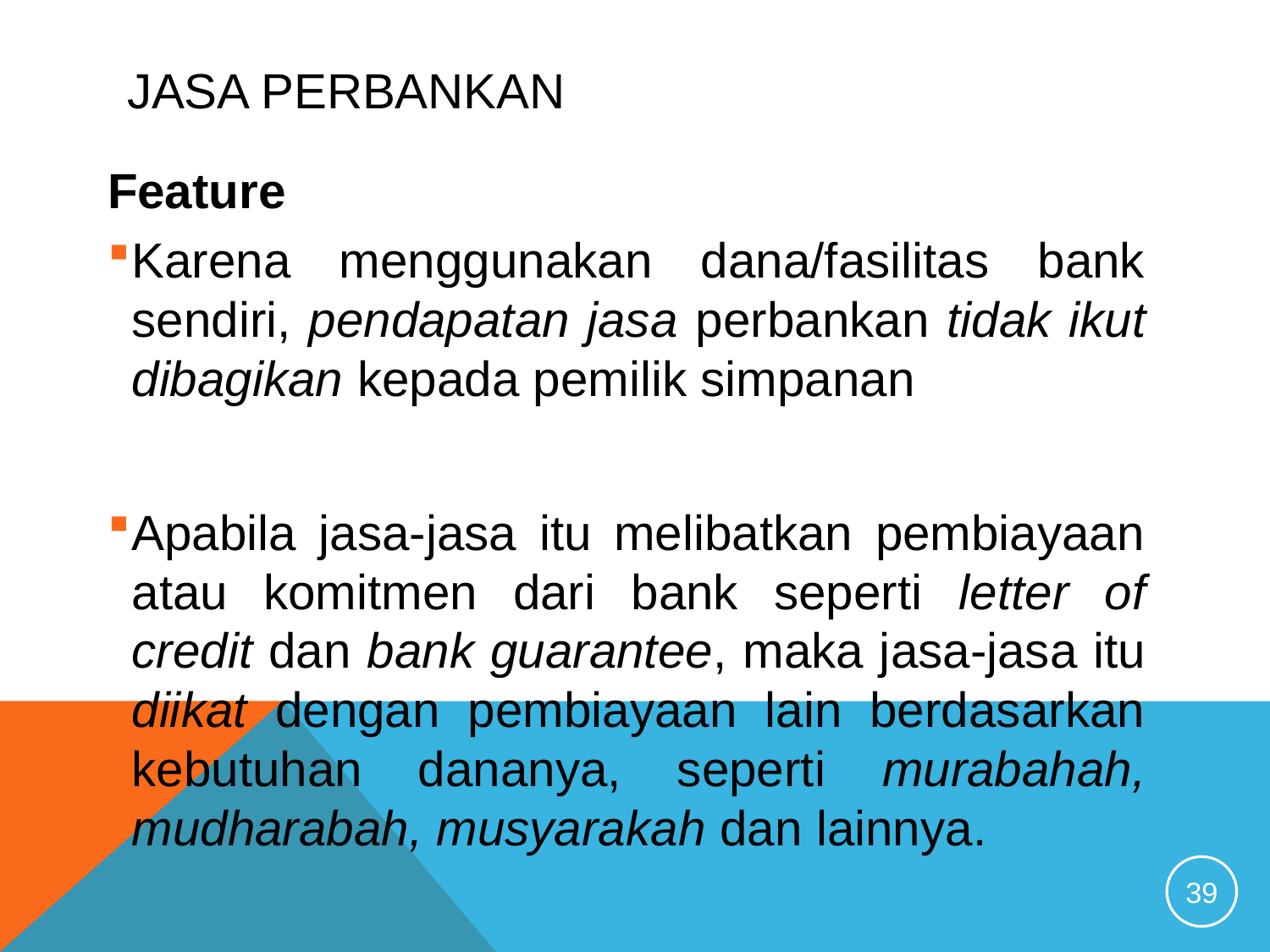

# JASA PERBANKAN
Feature
Karena menggunakan dana/fasilitas bank sendiri, pendapatan jasa perbankan tidak ikut dibagikan kepada pemilik simpanan

Apabila jasa-jasa itu melibatkan pembiayaan atau komitmen dari bank seperti letter of credit dan bank guarantee, maka jasa-jasa itu diikat dengan pembiayaan lain berdasarkan kebutuhan dananya, seperti murabahah, mudharabah, musyarakah dan lainnya.

39